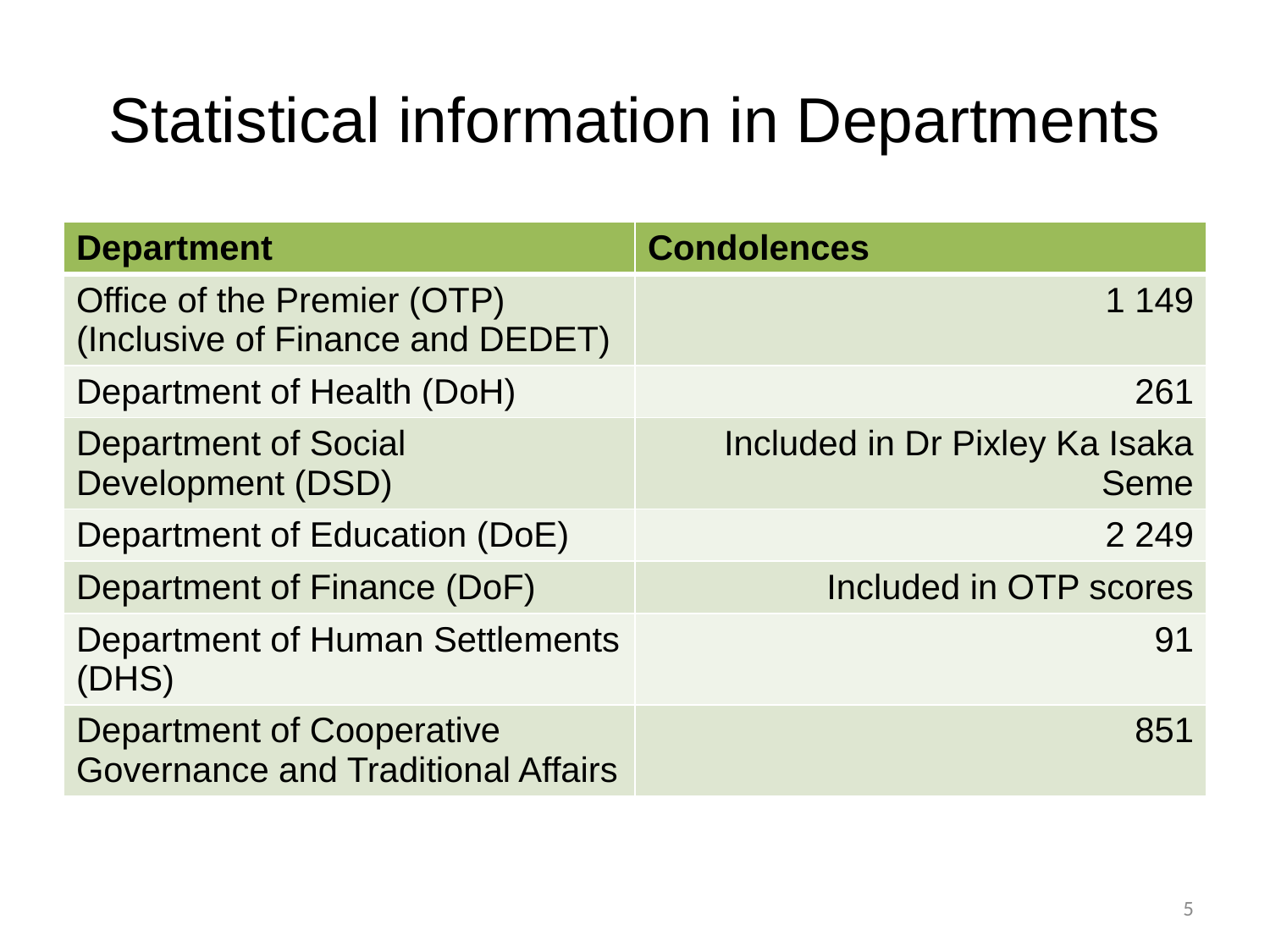

# Statistical information in Departments
| Department | Condolences |
| --- | --- |
| Office of the Premier (OTP) (Inclusive of Finance and DEDET) | 1 149 |
| Department of Health (DoH) | 261 |
| Department of Social Development (DSD) | Included in Dr Pixley Ka Isaka Seme |
| Department of Education (DoE) | 2 249 |
| Department of Finance (DoF) | Included in OTP scores |
| Department of Human Settlements (DHS) | 91 |
| Department of Cooperative Governance and Traditional Affairs | 851 |
5